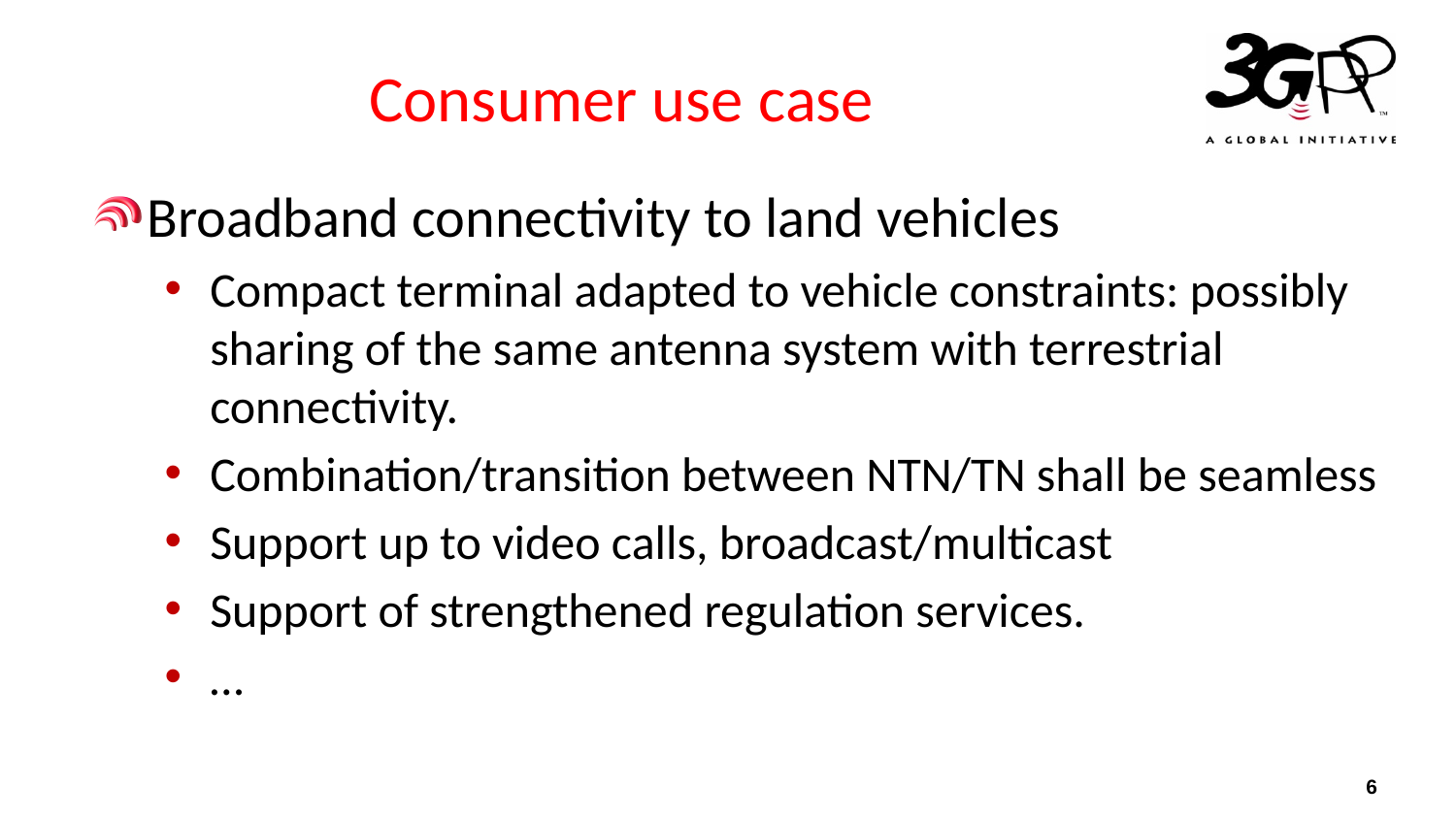

# Consumer use case
Broadband connectivity to land vehicles
Compact terminal adapted to vehicle constraints: possibly sharing of the same antenna system with terrestrial connectivity.
Combination/transition between NTN/TN shall be seamless
Support up to video calls, broadcast/multicast
Support of strengthened regulation services.
…